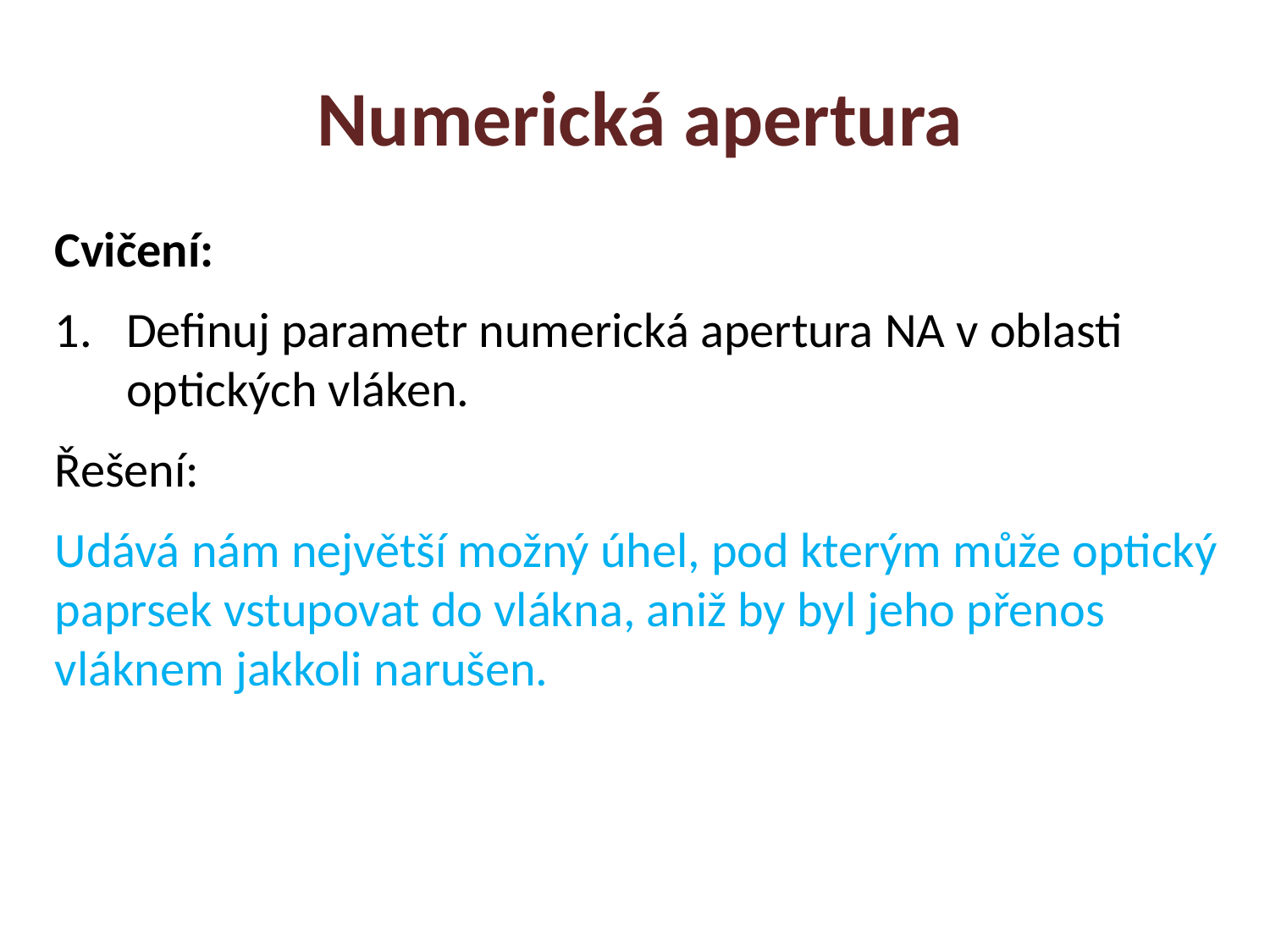

Numerická apertura
Cvičení:
Definuj parametr numerická apertura NA v oblasti optických vláken.
Řešení:
Udává nám největší možný úhel, pod kterým může optický paprsek vstupovat do vlákna, aniž by byl jeho přenos vláknem jakkoli narušen.